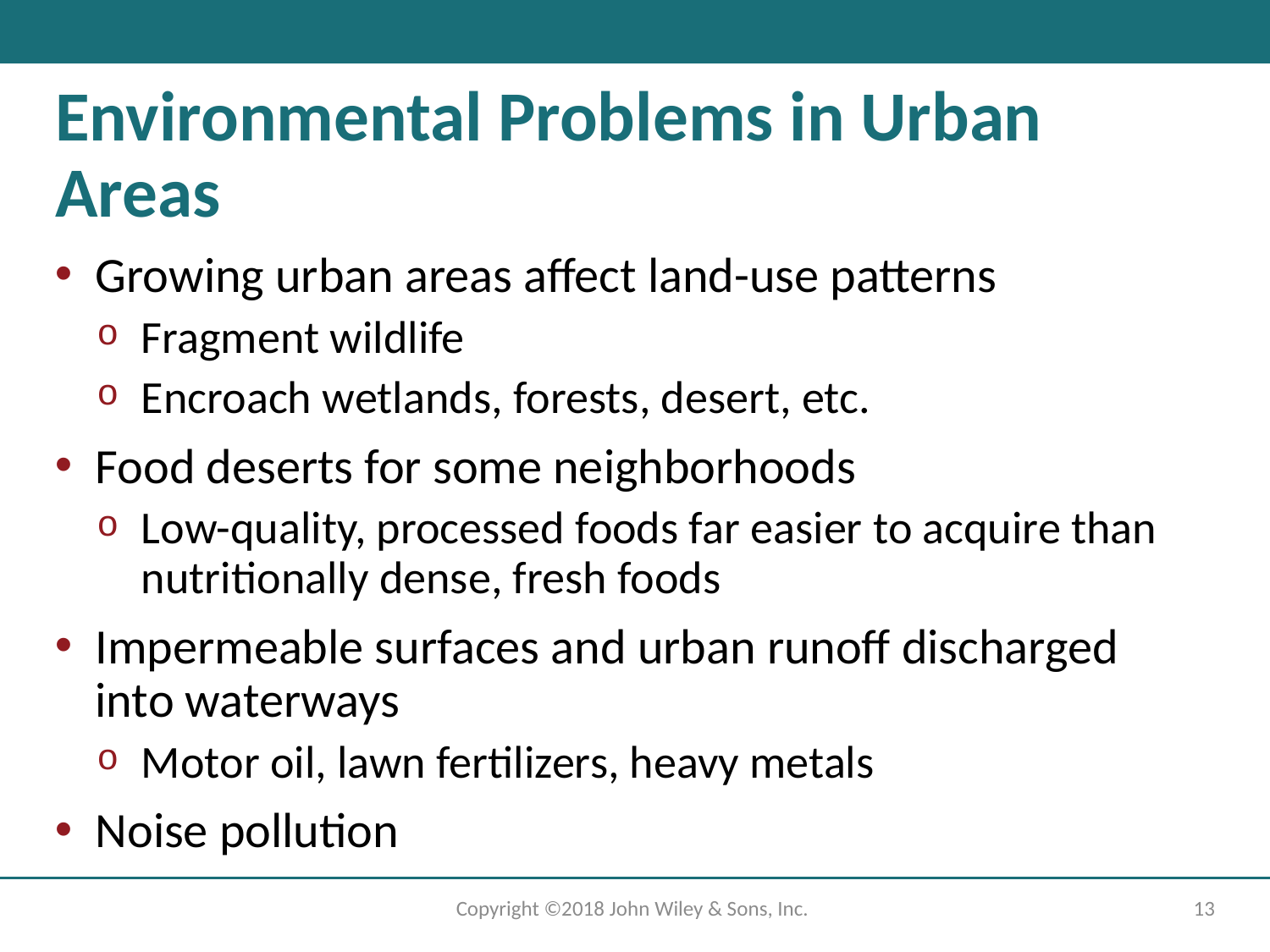

# Environmental Problems in Urban Areas
Growing urban areas affect land-use patterns
Fragment wildlife
Encroach wetlands, forests, desert, etc.
Food deserts for some neighborhoods
Low-quality, processed foods far easier to acquire than nutritionally dense, fresh foods
Impermeable surfaces and urban runoff discharged into waterways
Motor oil, lawn fertilizers, heavy metals
Noise pollution
Copyright ©2018 John Wiley & Sons, Inc.
13